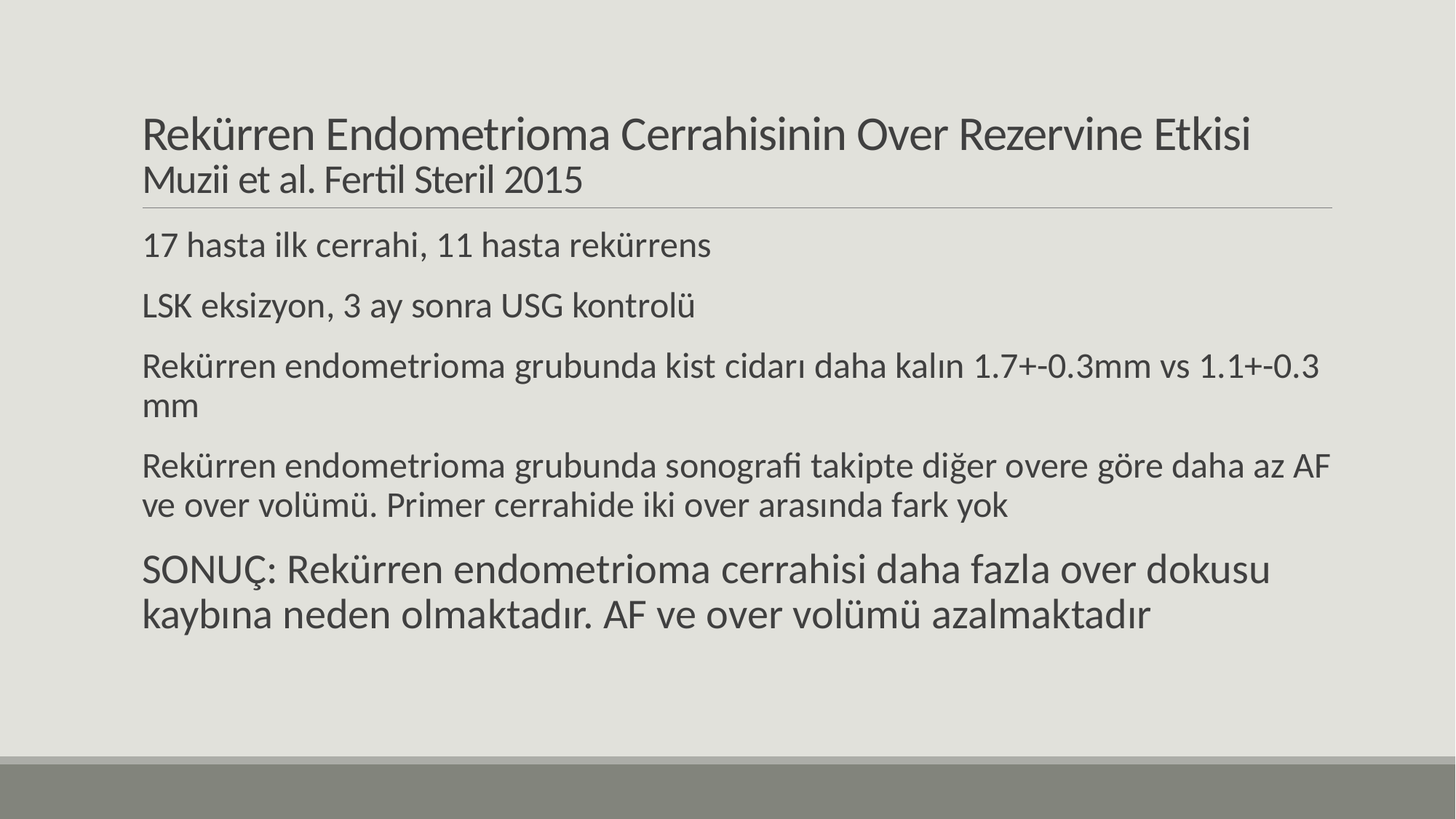

# Rekürren Endometrioma Cerrahisinin Over Rezervine Etkisi Muzii et al. Fertil Steril 2015
17 hasta ilk cerrahi, 11 hasta rekürrens
LSK eksizyon, 3 ay sonra USG kontrolü
Rekürren endometrioma grubunda kist cidarı daha kalın 1.7+-0.3mm vs 1.1+-0.3 mm
Rekürren endometrioma grubunda sonografi takipte diğer overe göre daha az AF ve over volümü. Primer cerrahide iki over arasında fark yok
SONUÇ: Rekürren endometrioma cerrahisi daha fazla over dokusu kaybına neden olmaktadır. AF ve over volümü azalmaktadır